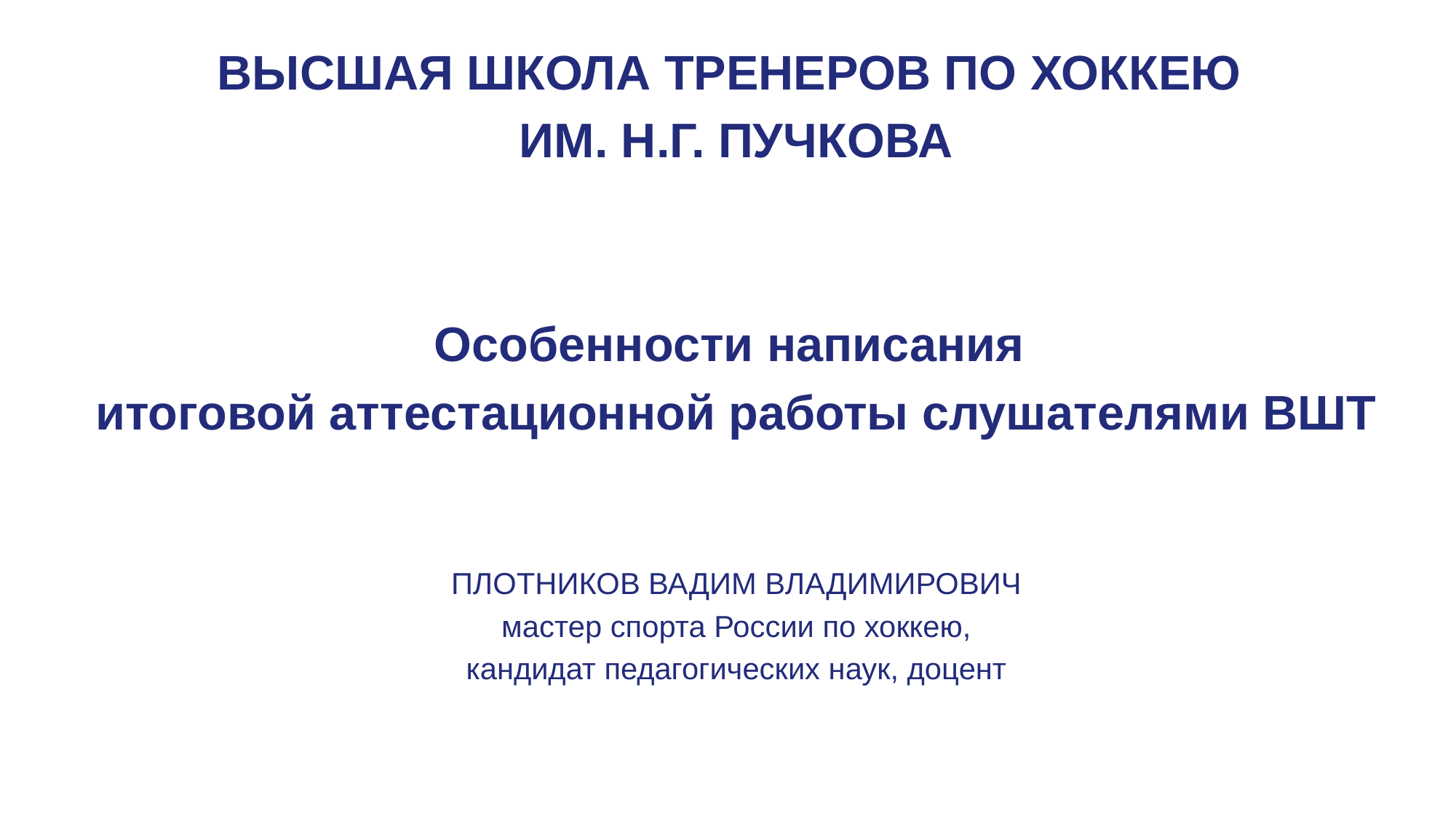

ВЫСШАЯ ШКОЛА ТРЕНЕРОВ ПО ХОККЕЮ
ИМ. Н.Г. ПУЧКОВА

Особенности написания
итоговой аттестационной работы слушателями ВШТ

ПЛОТНИКОВ ВАДИМ ВЛАДИМИРОВИЧ
мастер спорта России по хоккею,
кандидат педагогических наук, доцент

#